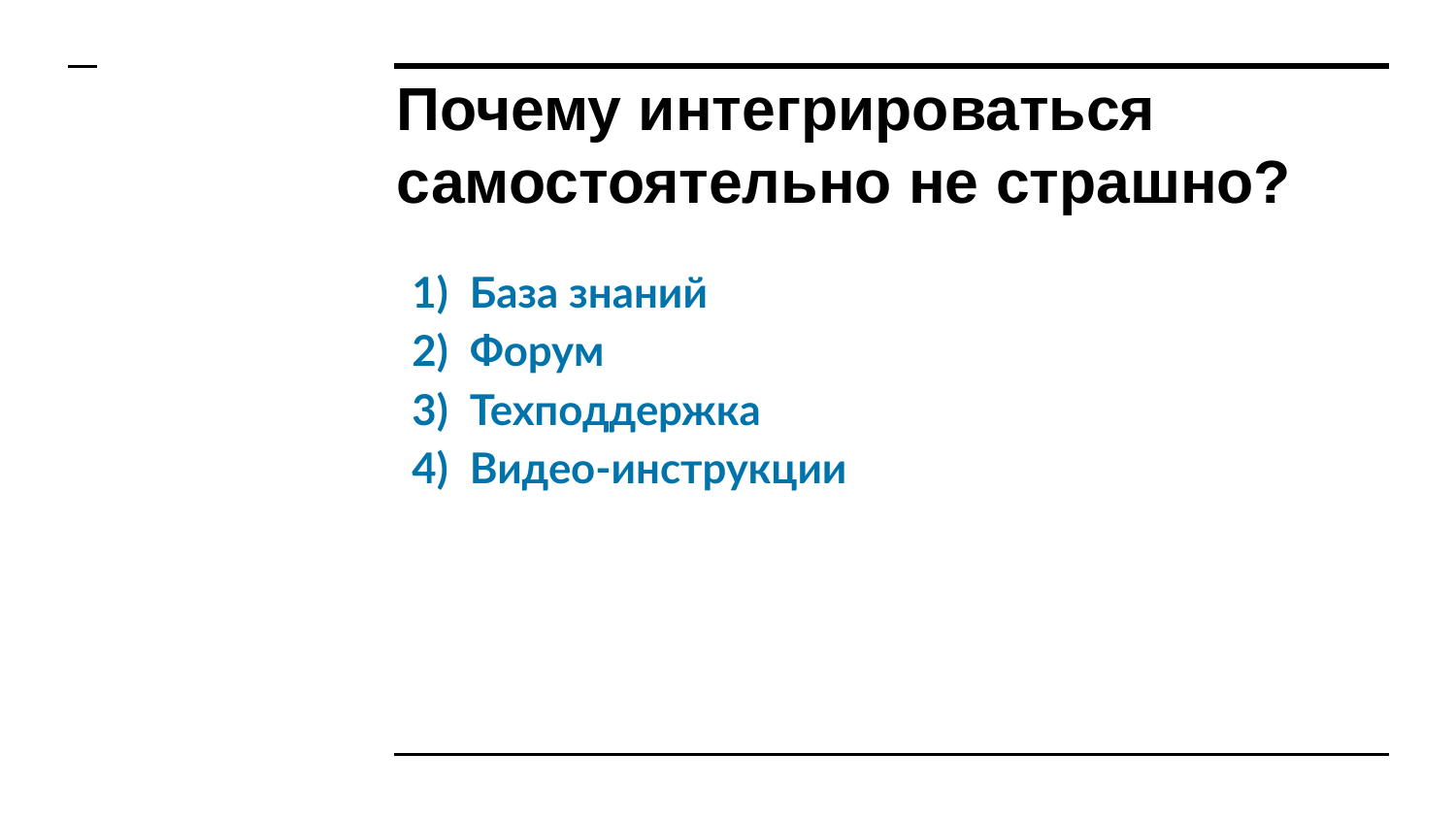

# Почему интегрироваться самостоятельно не страшно?
База знаний
Форум
Техподдержка
Видео-инструкции